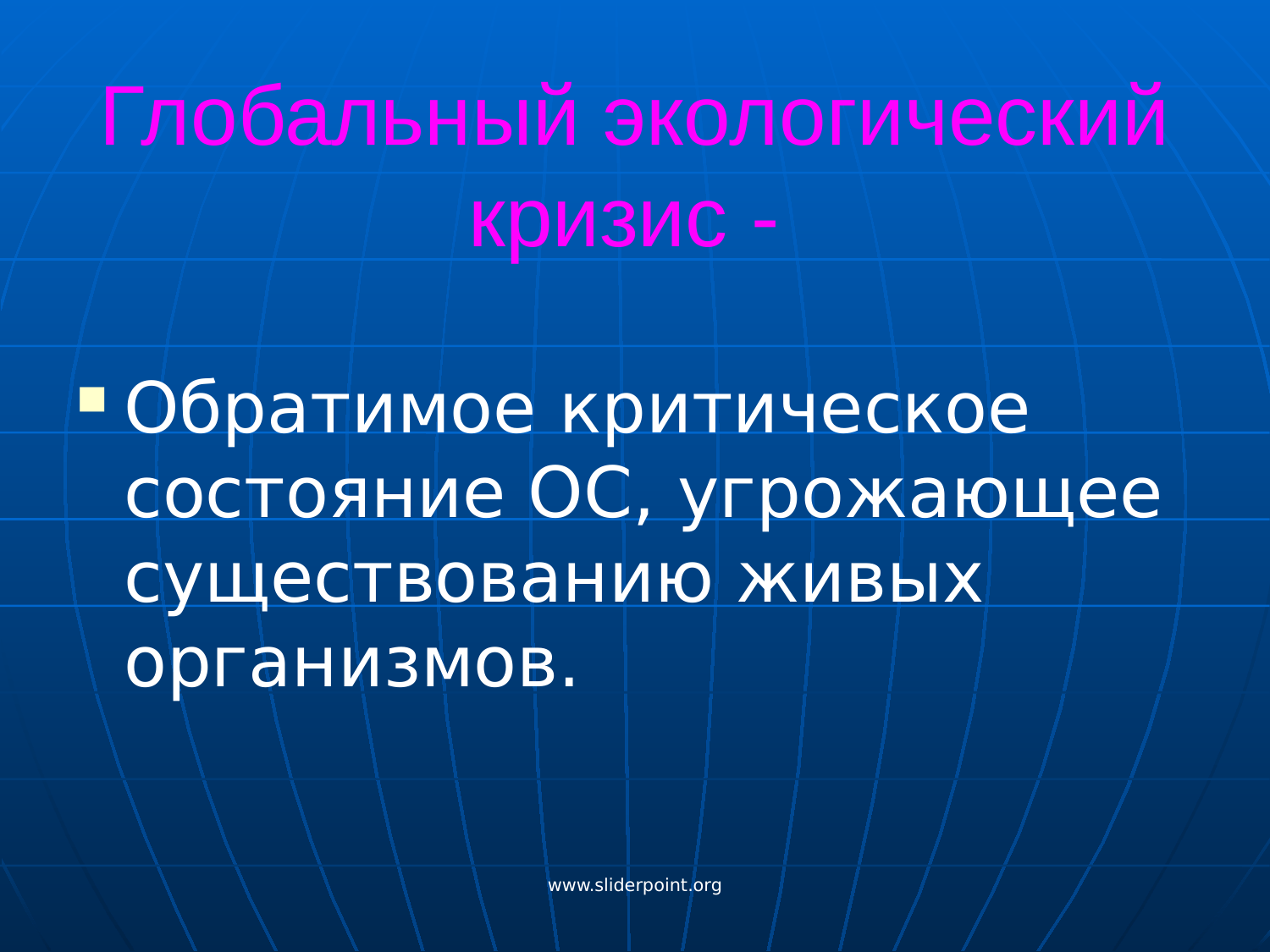

# Глобальный экологический кризис -
Обратимое критическое состояние ОС, угрожающее существованию живых организмов.
www.sliderpoint.org